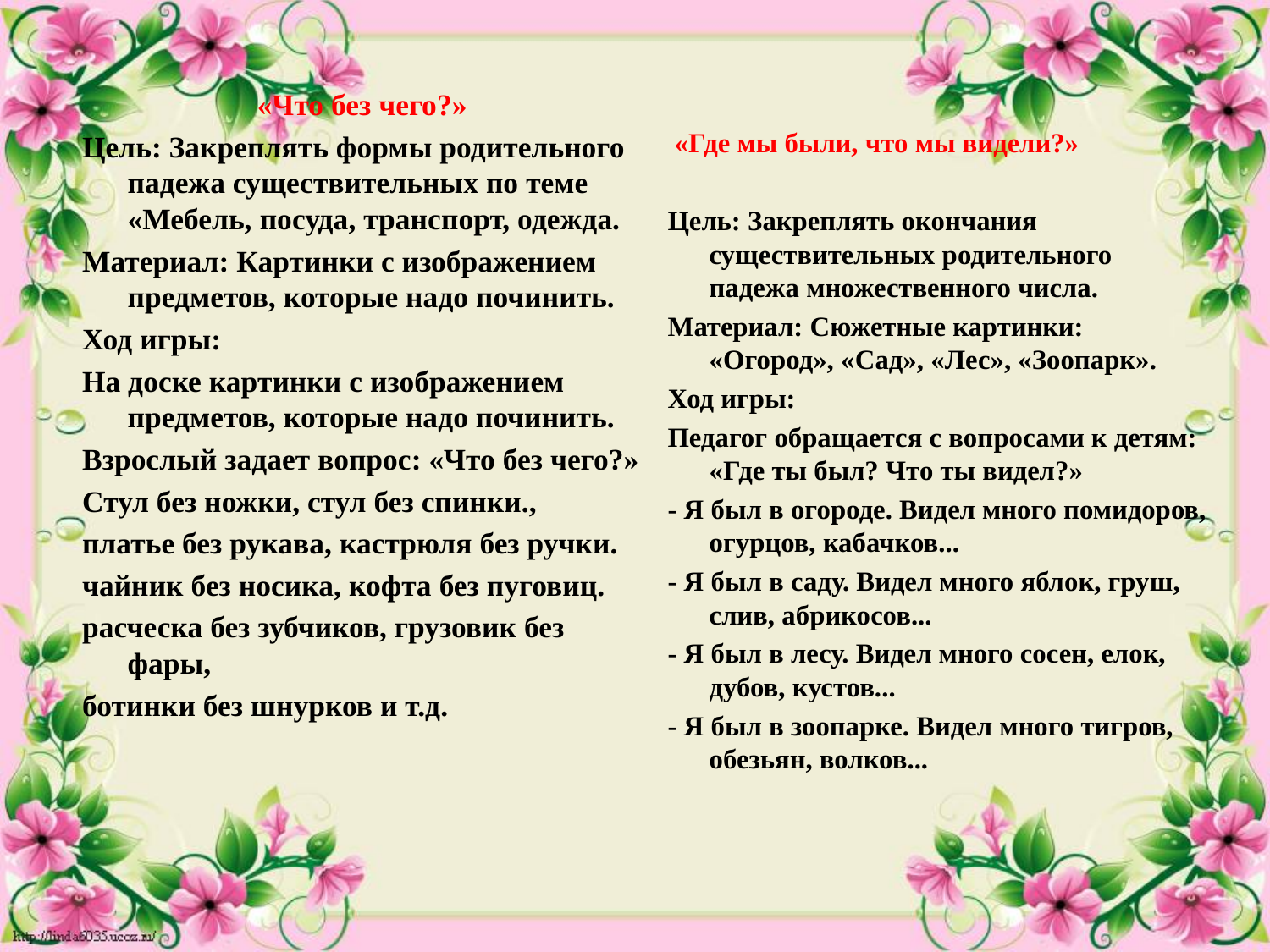

«Что без чего?»
Цель: Закреплять формы родительного падежа существительных по теме «Мебель, посуда, транс­порт, одежда.
Материал: Картинки с изображением предметов, кото­рые надо починить.
Ход игры:
На доске картинки с изображением предметов, которые надо починить.
Взрослый задает вопрос: «Что без чего?»
Стул без ножки, стул без спинки.,
платье без рукава, кастрюля без ручки.
чайник без носика, кофта без пуговиц.
расческа без зубчиков, грузовик без фары,
ботинки без шнурков и т.д.
 «Где мы были, что мы видели?»

Цель: Закреплять окончания существительных родительного падежа множественного числа.
Материал: Сюжетные картинки: «Огород», «Сад», «Лес», «Зоопарк».
Ход игры:
Педагог обращается с воп­росами к детям: «Где ты был? Что ты видел?»
- Я был в огороде. Видел много помидоров, огурцов, кабачков...
- Я был в саду. Видел много яблок, груш, слив, абрикосов...
- Я был в лесу. Видел много сосен, елок, дубов, кустов...
- Я был в зоопарке. Видел много тигров, обезьян, волков...